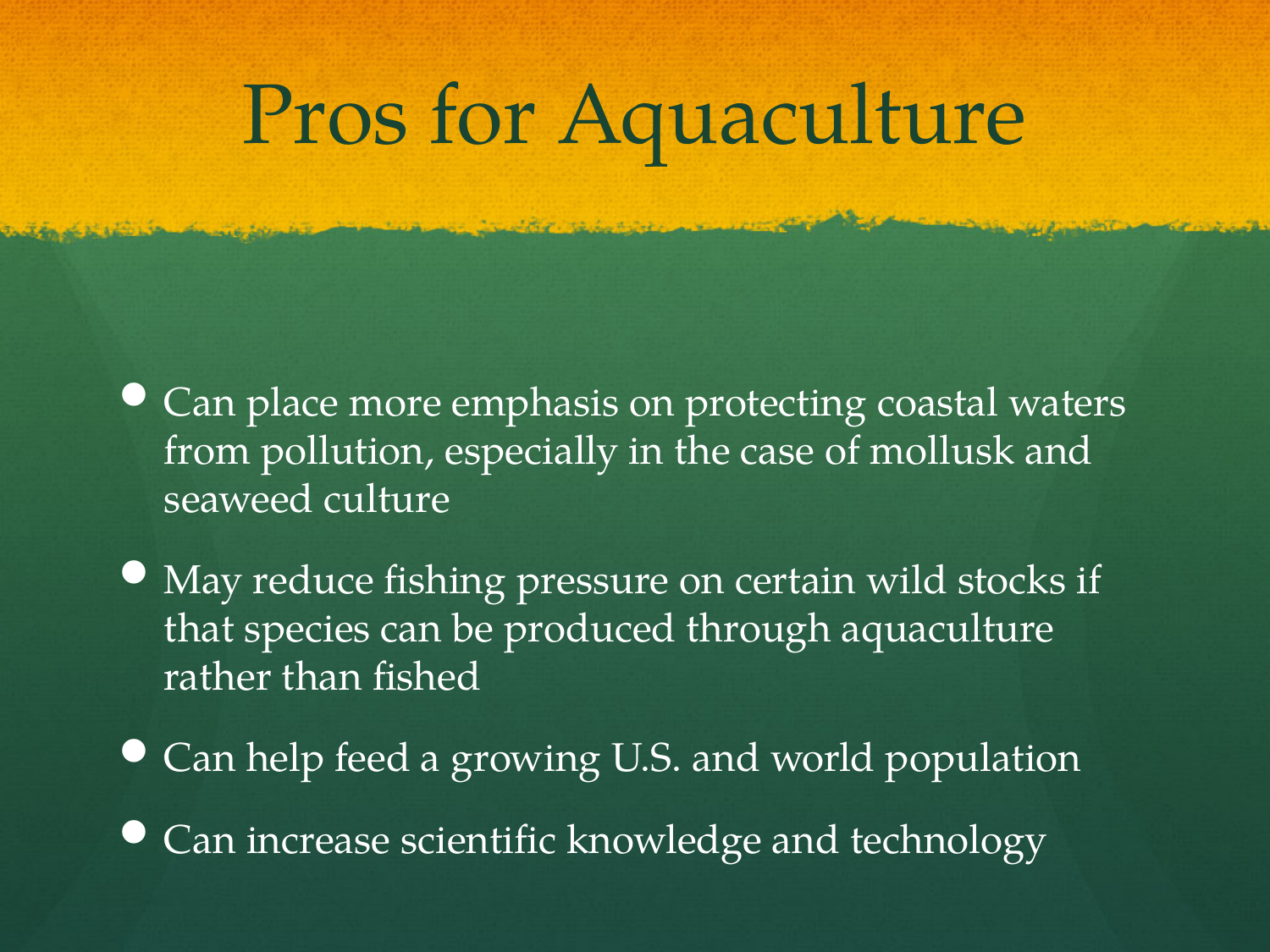

# Pros for Aquaculture

Can place more emphasis on protecting coastal waters from pollution, especially in the case of mollusk and seaweed culture
May reduce fishing pressure on certain wild stocks if that species can be produced through aquaculture rather than fished
Can help feed a growing U.S. and world population
Can increase scientific knowledge and technology